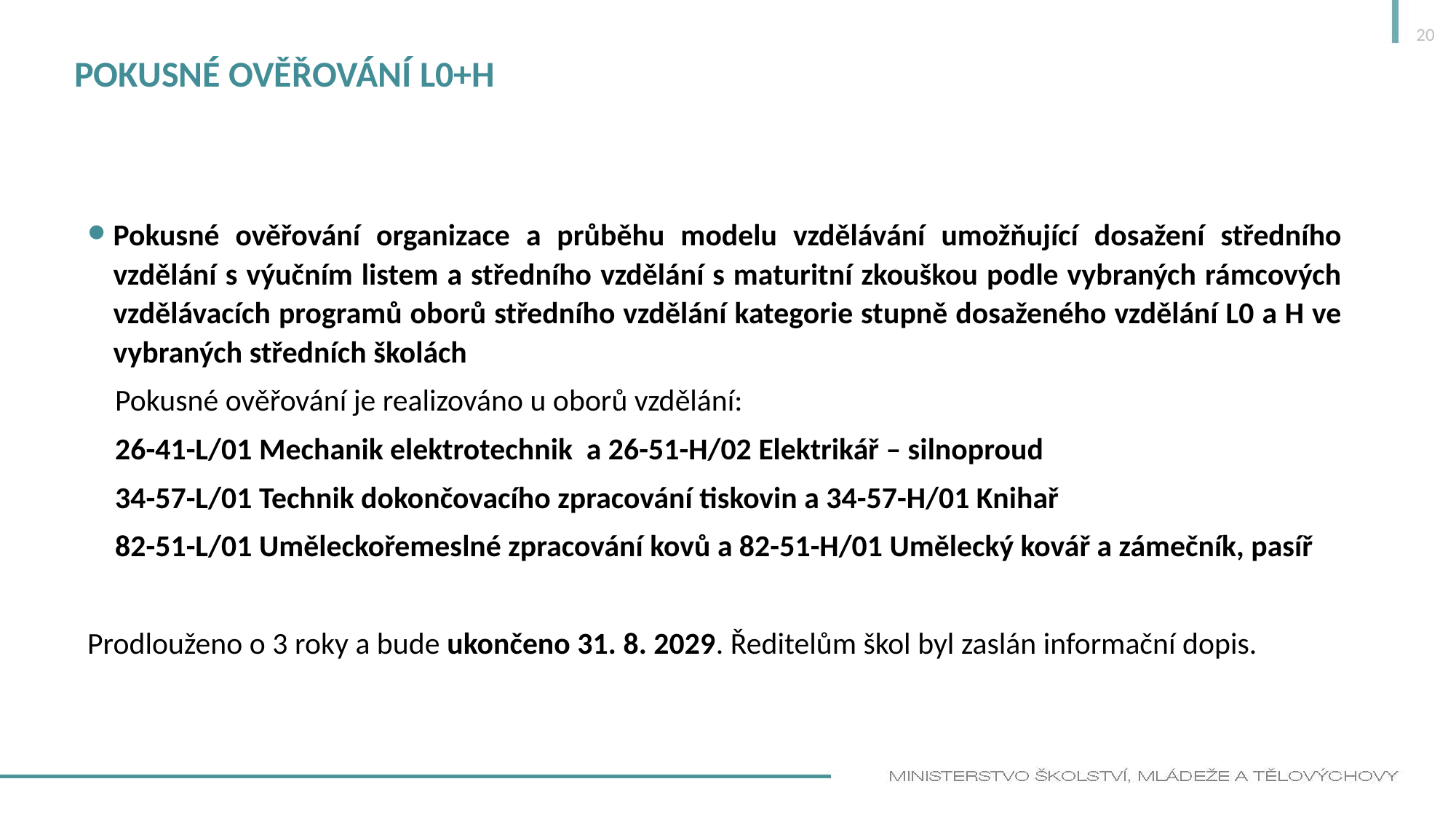

20
# PokusnÉ ověřování L0+H
Pokusné ověřování organizace a průběhu modelu vzdělávání umožňující dosažení středního vzdělání s výučním listem a středního vzdělání s maturitní zkouškou podle vybraných rámcových vzdělávacích programů oborů středního vzdělání kategorie stupně dosaženého vzdělání L0 a H ve vybraných středních školách
    Pokusné ověřování je realizováno u oborů vzdělání:
    26-41-L/01 Mechanik elektrotechnik  a 26-51-H/02 Elektrikář – silnoproud
    34-57-L/01 Technik dokončovacího zpracování tiskovin a 34-57-H/01 Knihař
    82-51-L/01 Uměleckořemeslné zpracování kovů a 82-51-H/01 Umělecký kovář a zámečník, pasíř

Prodlouženo o 3 roky a bude ukončeno 31. 8. 2029. Ředitelům škol byl zaslán informační dopis.